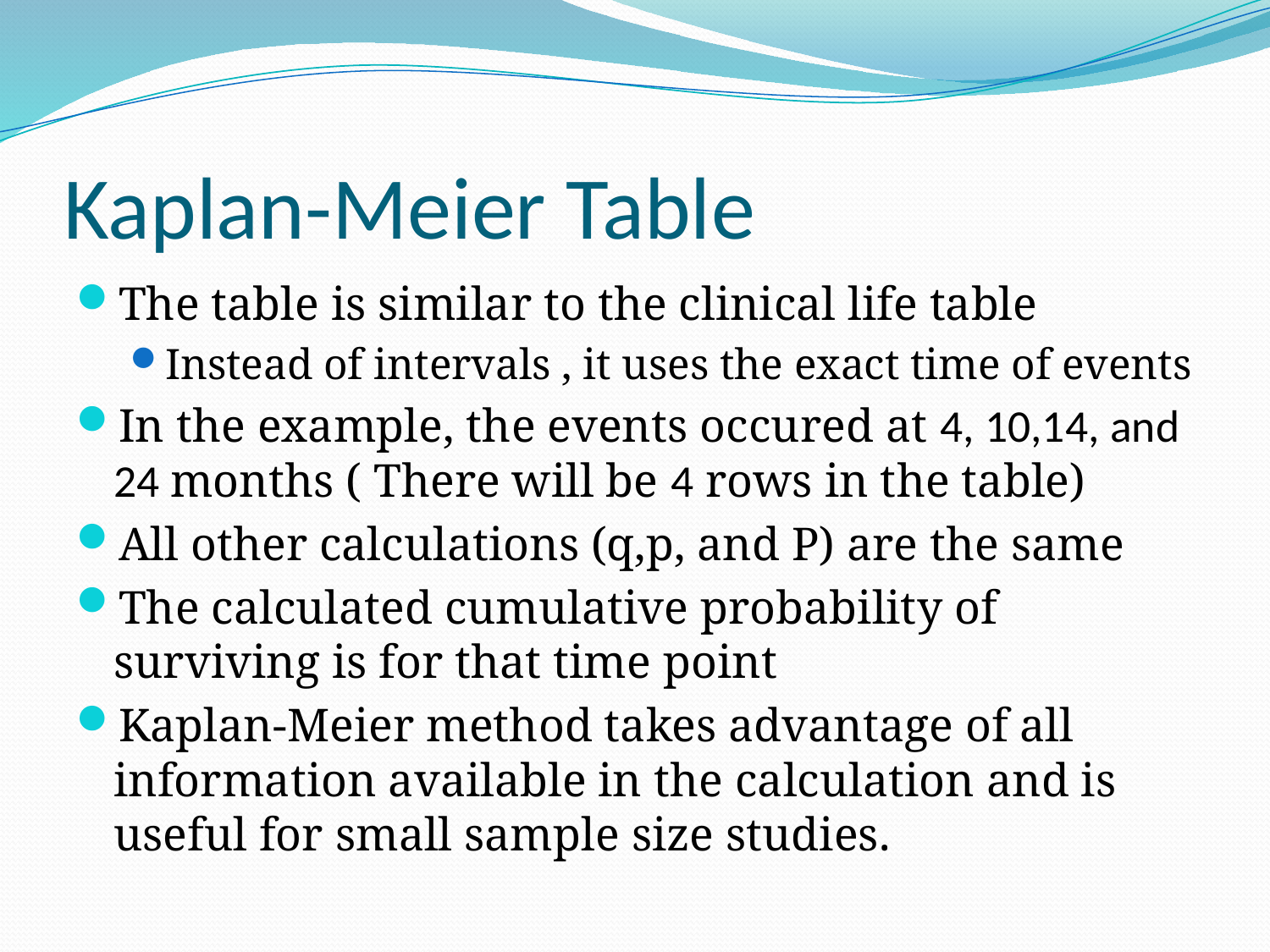

# Kaplan-Meier Table
The table is similar to the clinical life table
Instead of intervals , it uses the exact time of events
In the example, the events occured at 4, 10,14, and 24 months ( There will be 4 rows in the table)
All other calculations (q,p, and P) are the same
The calculated cumulative probability of surviving is for that time point
Kaplan-Meier method takes advantage of all information available in the calculation and is useful for small sample size studies.